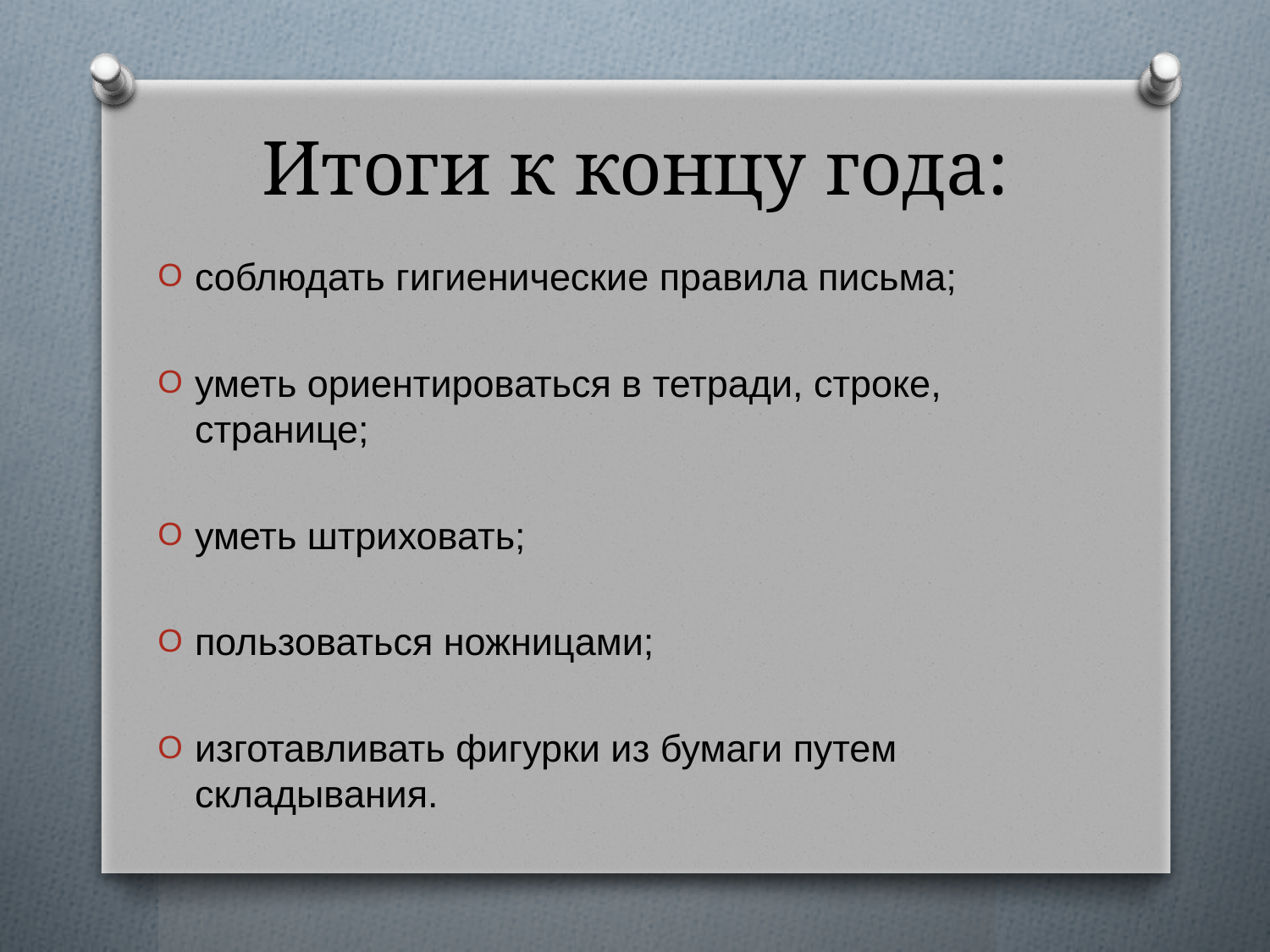

# Итоги к концу года:
соблюдать гигиенические правила письма;

уметь ориентироваться в тетради, строке, странице;

уметь штриховать;

пользоваться ножницами;

изготавливать фигурки из бумаги путем складывания.